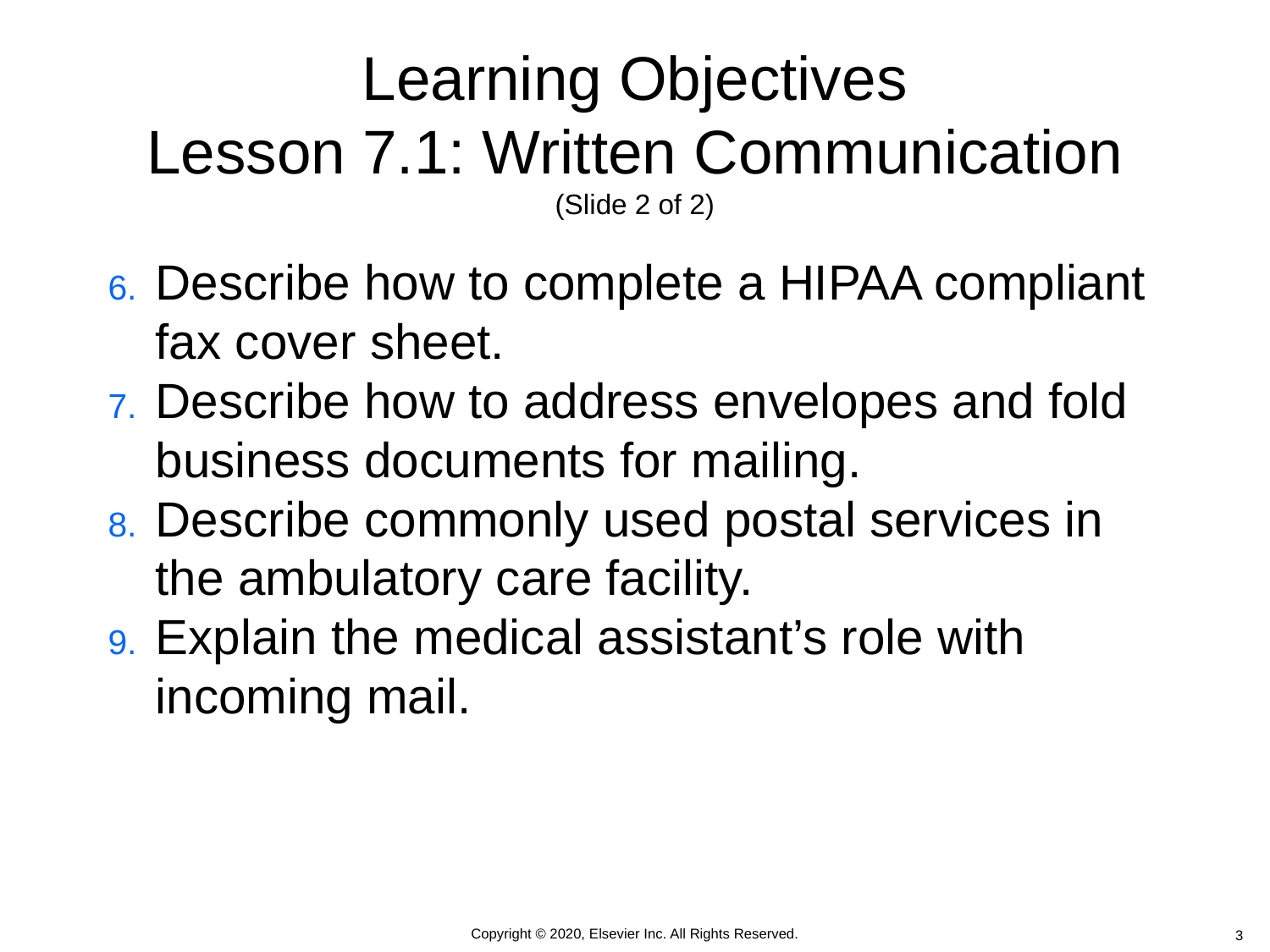

Learning Objectives
Lesson 7.1: Written Communication
(Slide 2 of 2)
Describe how to complete a HIPAA compliant fax cover sheet.
Describe how to address envelopes and fold business documents for mailing.
Describe commonly used postal services in the ambulatory care facility.
Explain the medical assistant’s role with incoming mail.
3